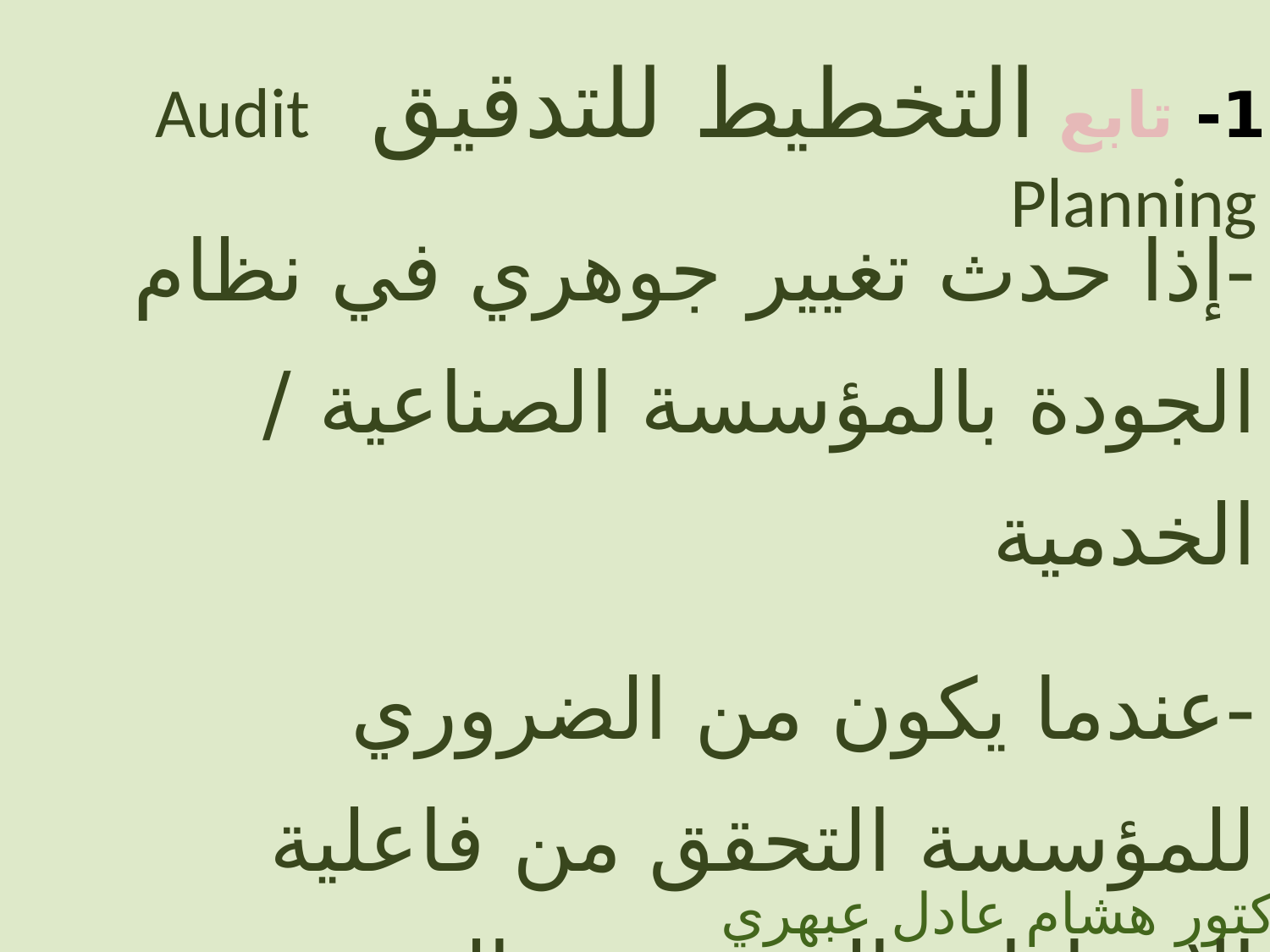

1- تابع التخطيط للتدقيق  Audit Planning
-إذا حدث تغيير جوهري في نظام الجودة بالمؤسسة الصناعية / الخدمية
-عندما يكون من الضروري للمؤسسة التحقق من فاعلية الإجراءات التصحيحية المنفذة
الدكتور هشام عادل عبهري